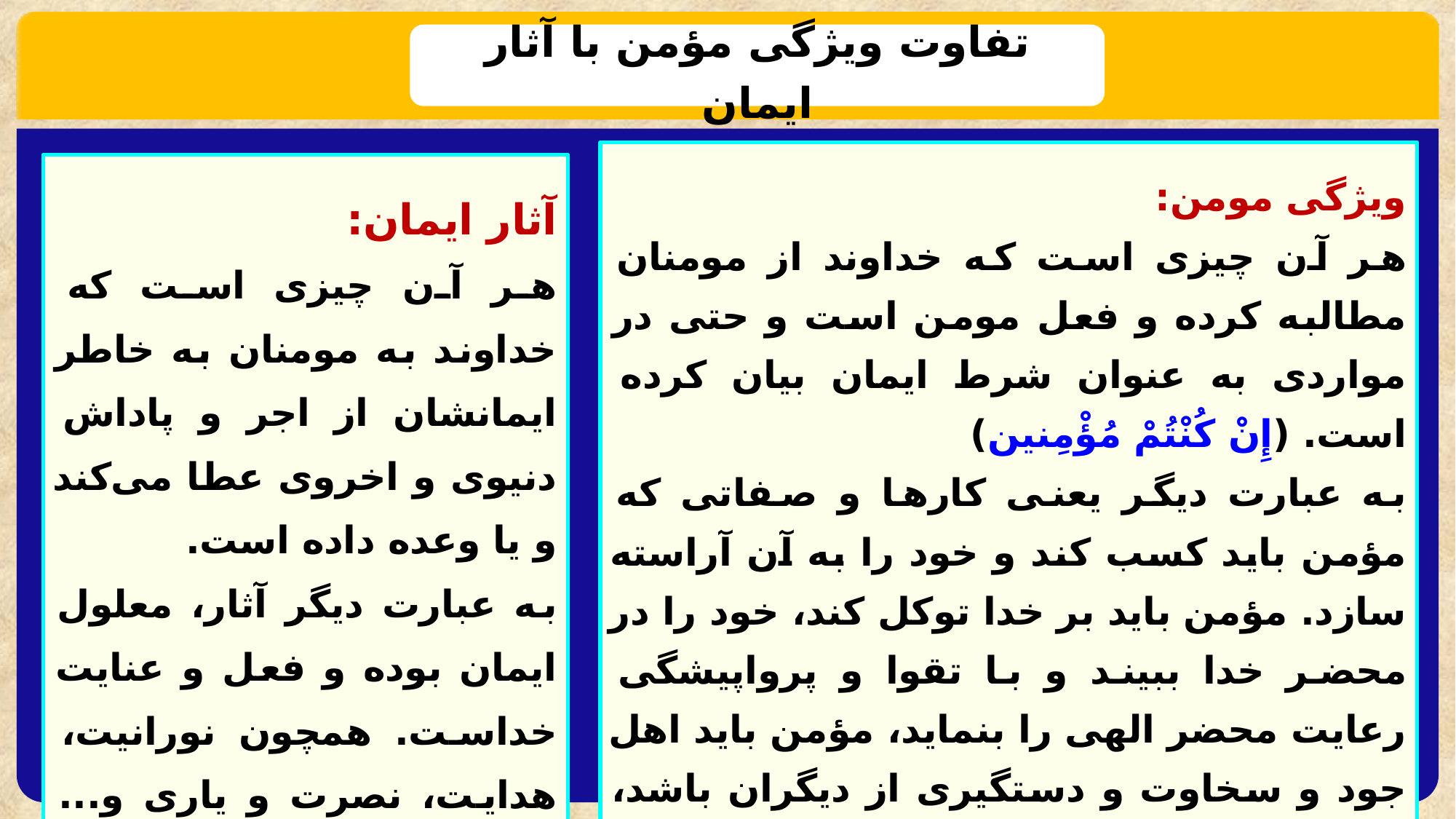

تفاوت ویژگی مؤمن با آثار ایمان

ویژگی مومن:
هر آن چیزی است که خداوند از مومنان مطالبه کرده و فعل مومن است و حتی در مواردی به عنوان شرط ایمان بیان کرده است. (إِنْ كُنْتُمْ مُؤْمِنين‏)
به عبارت دیگر یعنی کارها و صفاتی که مؤمن باید کسب کند و خود را به آن آراسته سازد. مؤمن باید بر خدا توکل کند، خود را در محضر خدا ببیند و با تقوا و پرواپیشگی رعایت محضر الهی را بنماید، مؤمن باید اهل جود و سخاوت و دستگیری از دیگران باشد، مؤمن باید روحیه جهادی و شهادت  طلبی و ایثار و از خود گذشتگی داشته باشد و ...
آثار ایمان:
هر آن چیزی است که خداوند به مومنان به خاطر ایمانشان از اجر و پاداش دنیوی و اخروی عطا می‌کند و یا وعده داده است.
به عبارت دیگر آثار، معلول ایمان بوده و فعل و عنایت خداست. همچون نورانیت، هدایت، نصرت و یاری و... که از آثار ایمان محسوب می‌شود.